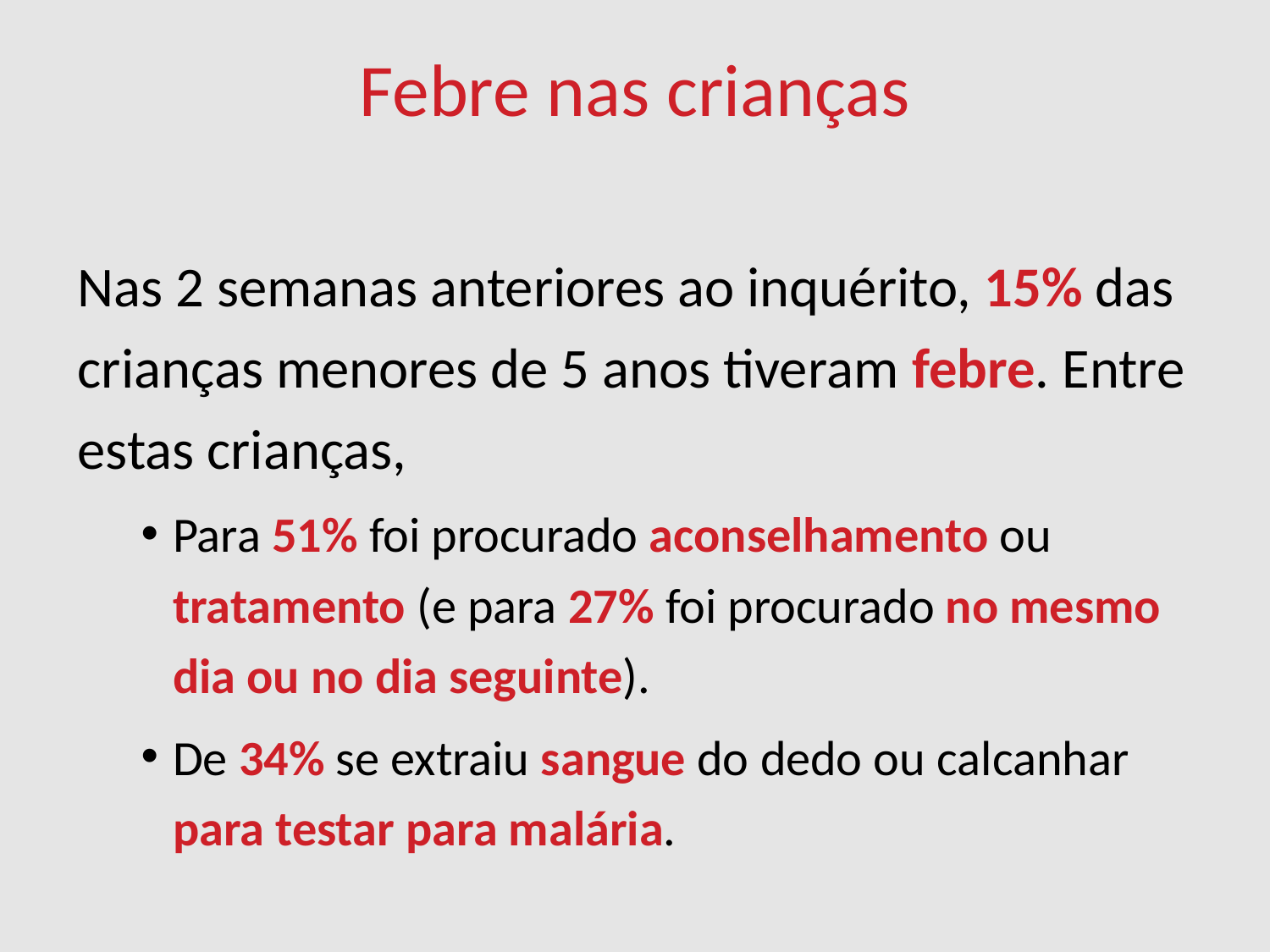

Febre nas crianças
Nas 2 semanas anteriores ao inquérito, 15% das crianças menores de 5 anos tiveram febre. Entre estas crianças,
Para 51% foi procurado aconselhamento ou tratamento (e para 27% foi procurado no mesmo dia ou no dia seguinte).
De 34% se extraiu sangue do dedo ou calcanhar para testar para malária.